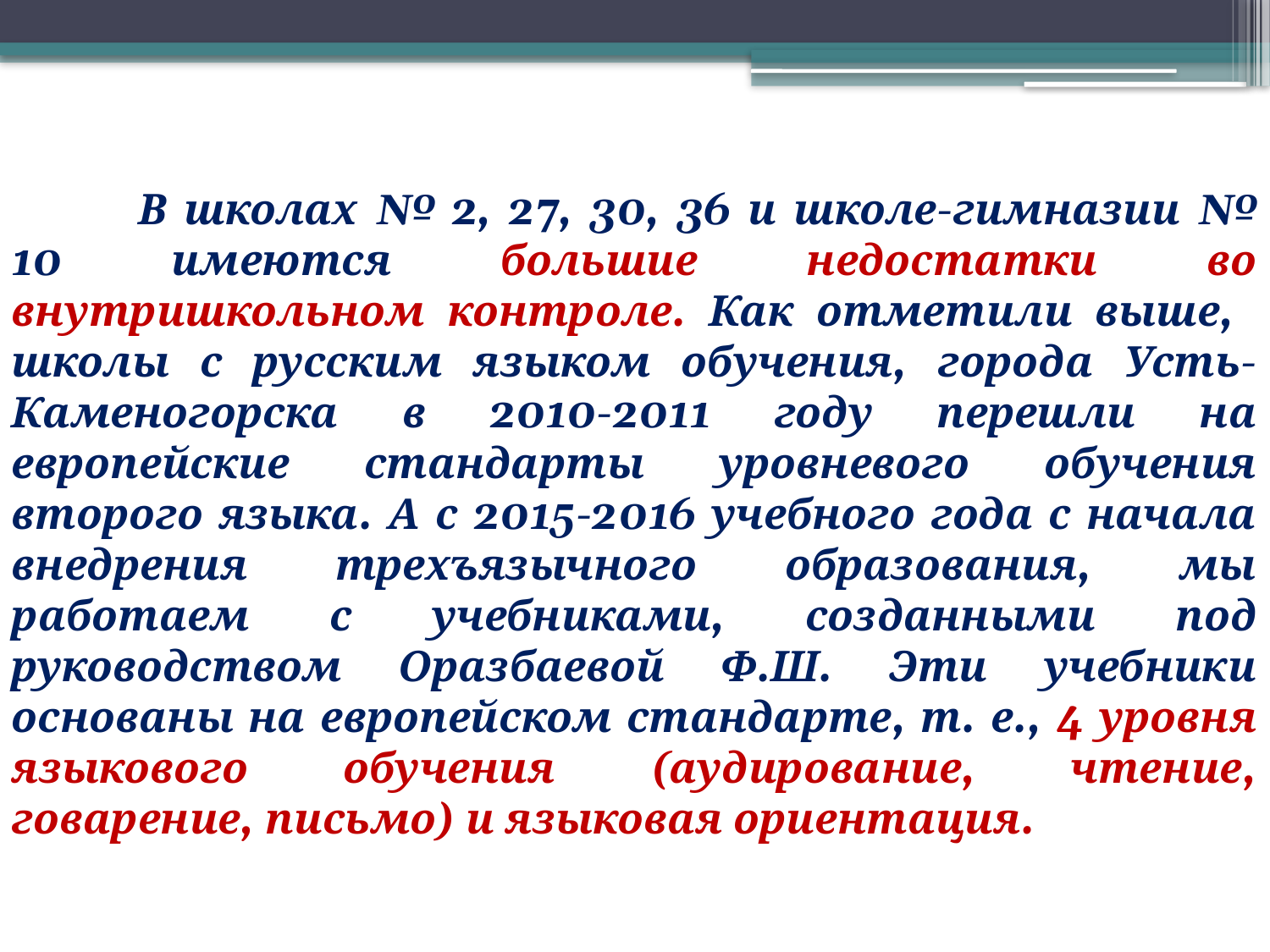

В школах № 2, 27, 30, 36 и школе-гимназии № 10 имеются большие недостатки во внутришкольном контроле. Как отметили выше,  школы с русским языком обучения, города Усть-Каменогорска в 2010-2011 году перешли на европейские стандарты уровневого обучения второго языка. А с 2015-2016 учебного года с начала внедрения трехъязычного образования, мы работаем с учебниками, созданными под руководством Оразбаевой Ф.Ш. Эти учебники основаны на европейском стандарте, т. е., 4 уровня языкового обучения (аудирование, чтение, говарение, письмо) и языковая ориентация.